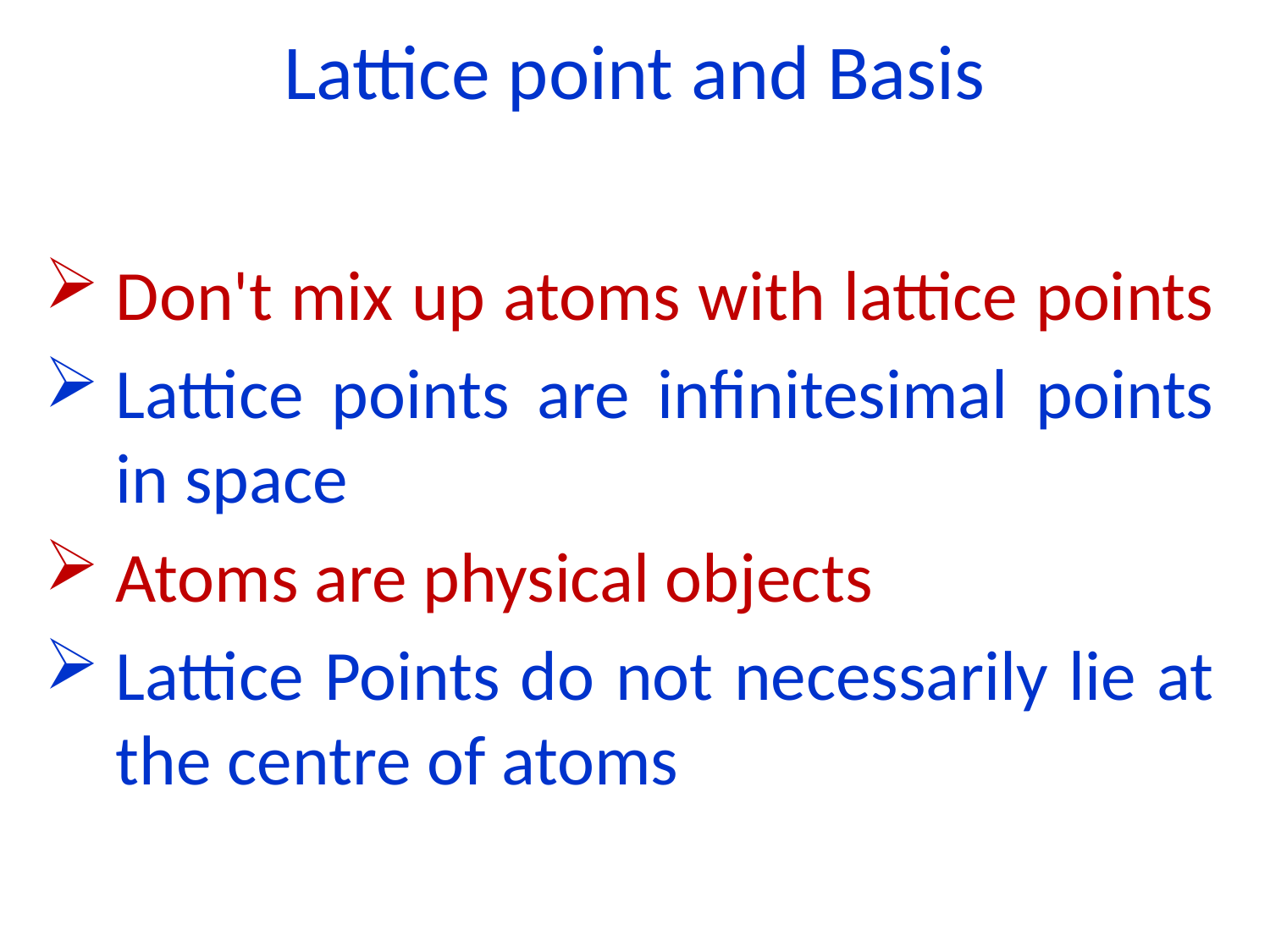

# Lattice point and Basis
Don't mix up atoms with lattice points
Lattice points are infinitesimal points in space
Atoms are physical objects
Lattice Points do not necessarily lie at the centre of atoms